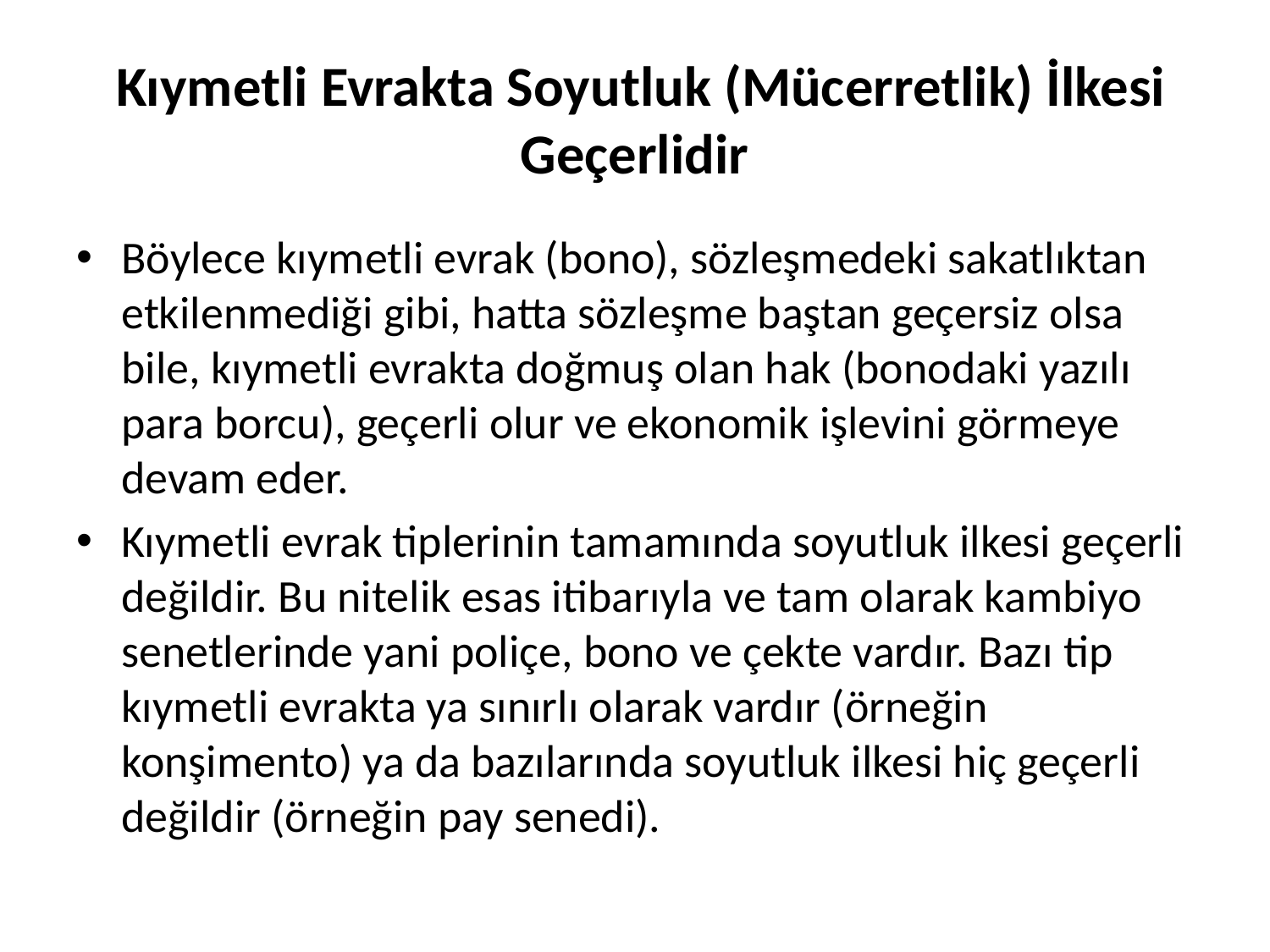

# Kıymetli Evrakta Soyutluk (Mücerretlik) İlkesi Geçerlidir
Böylece kıymetli evrak (bono), sözleşmedeki sakatlıktan etkilenmediği gibi, hatta sözleşme baştan geçersiz olsa bile, kıymetli evrakta doğmuş olan hak (bonodaki yazılı para borcu), geçerli olur ve ekonomik işlevini görmeye devam eder.
Kıymetli evrak tiplerinin tamamında soyutluk ilkesi geçerli değildir. Bu nitelik esas itibarıyla ve tam olarak kambiyo senetlerinde yani poliçe, bono ve çekte vardır. Bazı tip kıymetli evrakta ya sınırlı olarak vardır (örneğin konşimento) ya da bazılarında soyutluk ilkesi hiç geçerli değildir (örneğin pay senedi).